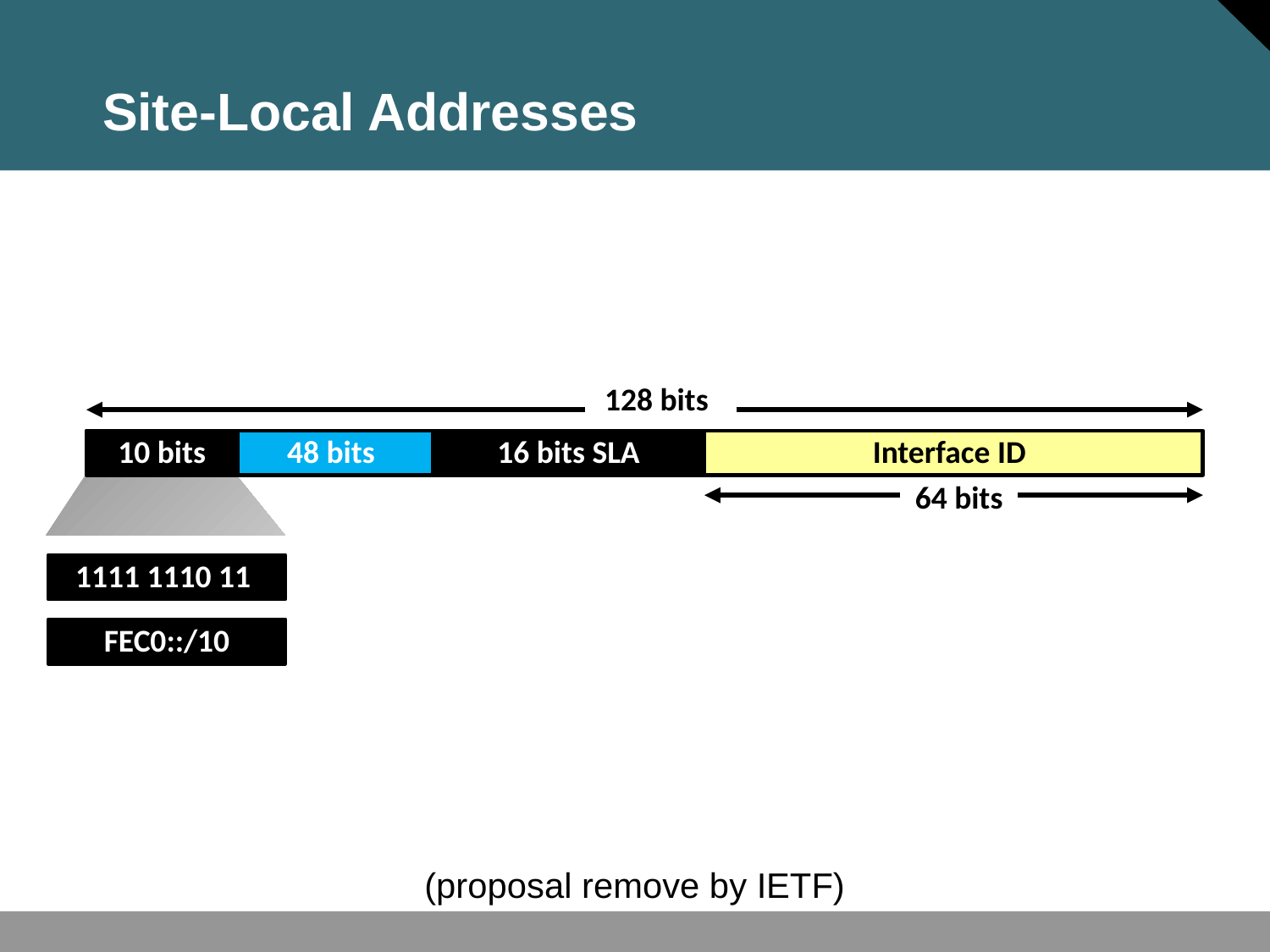

# Site-Local Addresses
128 bits
10 bits
48 bits.
Interface ID.
16 bits SLA
64 bits

1111 1110 11
FEC0::/10
(proposal remove by IETF)